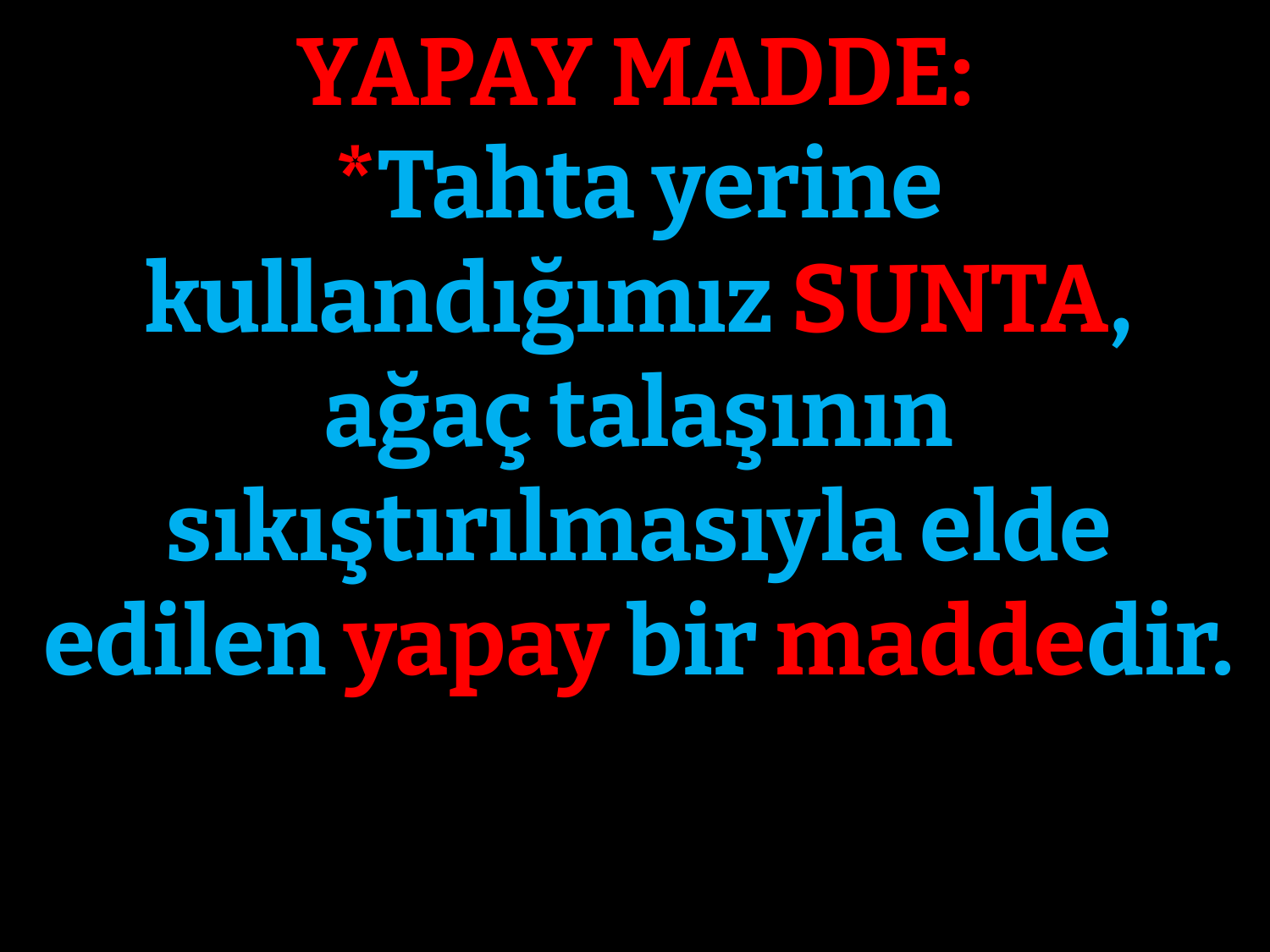

YAPAY MADDE:
*Tahta yerine kullandığımız SUNTA, ağaç talaşının sıkıştırılmasıyla elde edilen yapay bir maddedir.
#